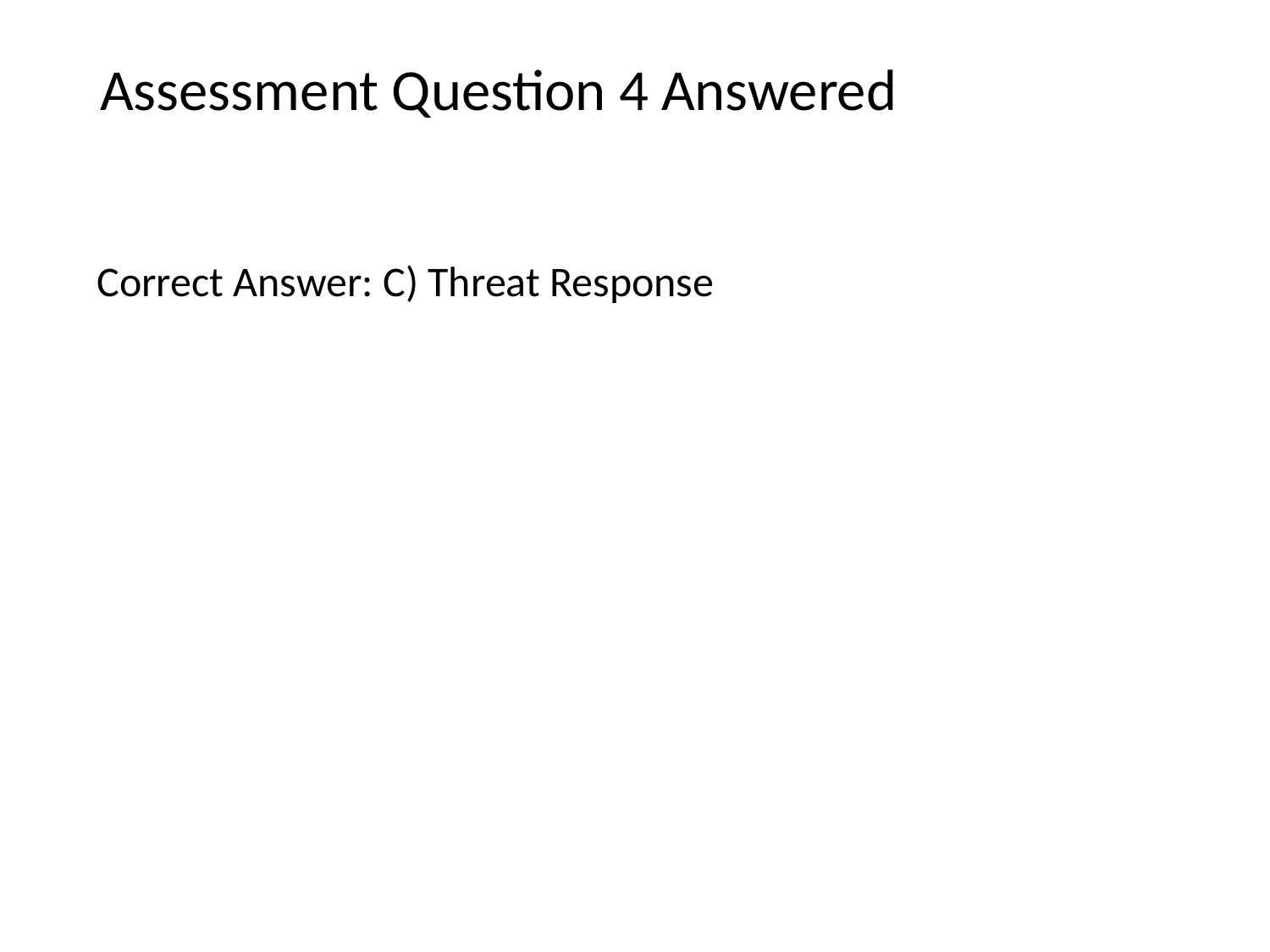

# Assessment Question 4 Answered
Correct Answer: C) Threat Response